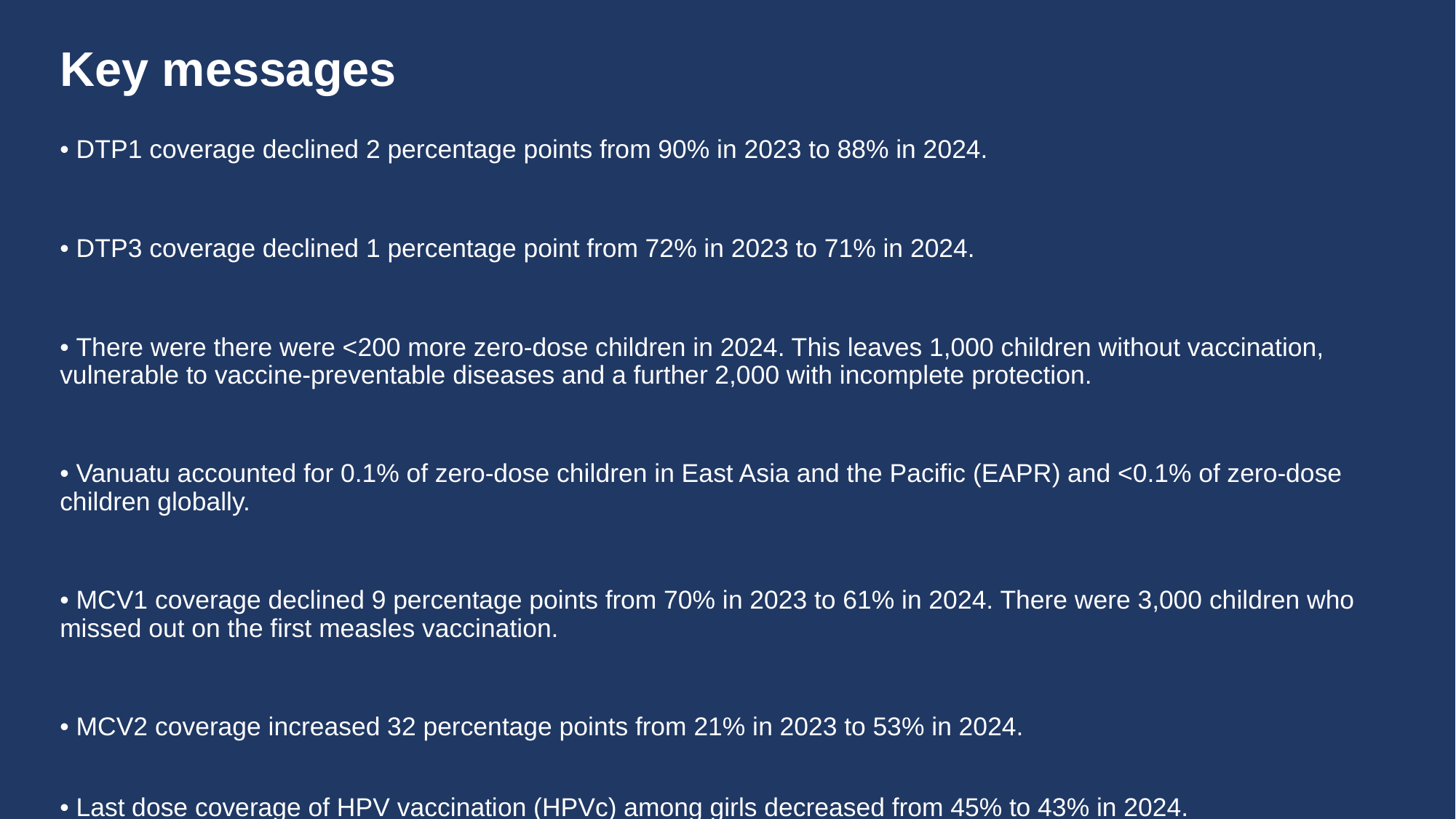

# Key messages
• DTP1 coverage declined 2 percentage points from 90% in 2023 to 88% in 2024.

• DTP3 coverage declined 1 percentage point from 72% in 2023 to 71% in 2024.

• There were there were <200 more zero-dose children in 2024. This leaves 1,000 children without vaccination, vulnerable to vaccine-preventable diseases and a further 2,000 with incomplete protection.

• Vanuatu accounted for 0.1% of zero-dose children in East Asia and the Pacific (EAPR) and <0.1% of zero-dose children globally.

• MCV1 coverage declined 9 percentage points from 70% in 2023 to 61% in 2024. There were 3,000 children who missed out on the first measles vaccination.

• MCV2 coverage increased 32 percentage points from 21% in 2023 to 53% in 2024.

• Last dose coverage of HPV vaccination (HPVc) among girls decreased from 45% to 43% in 2024.